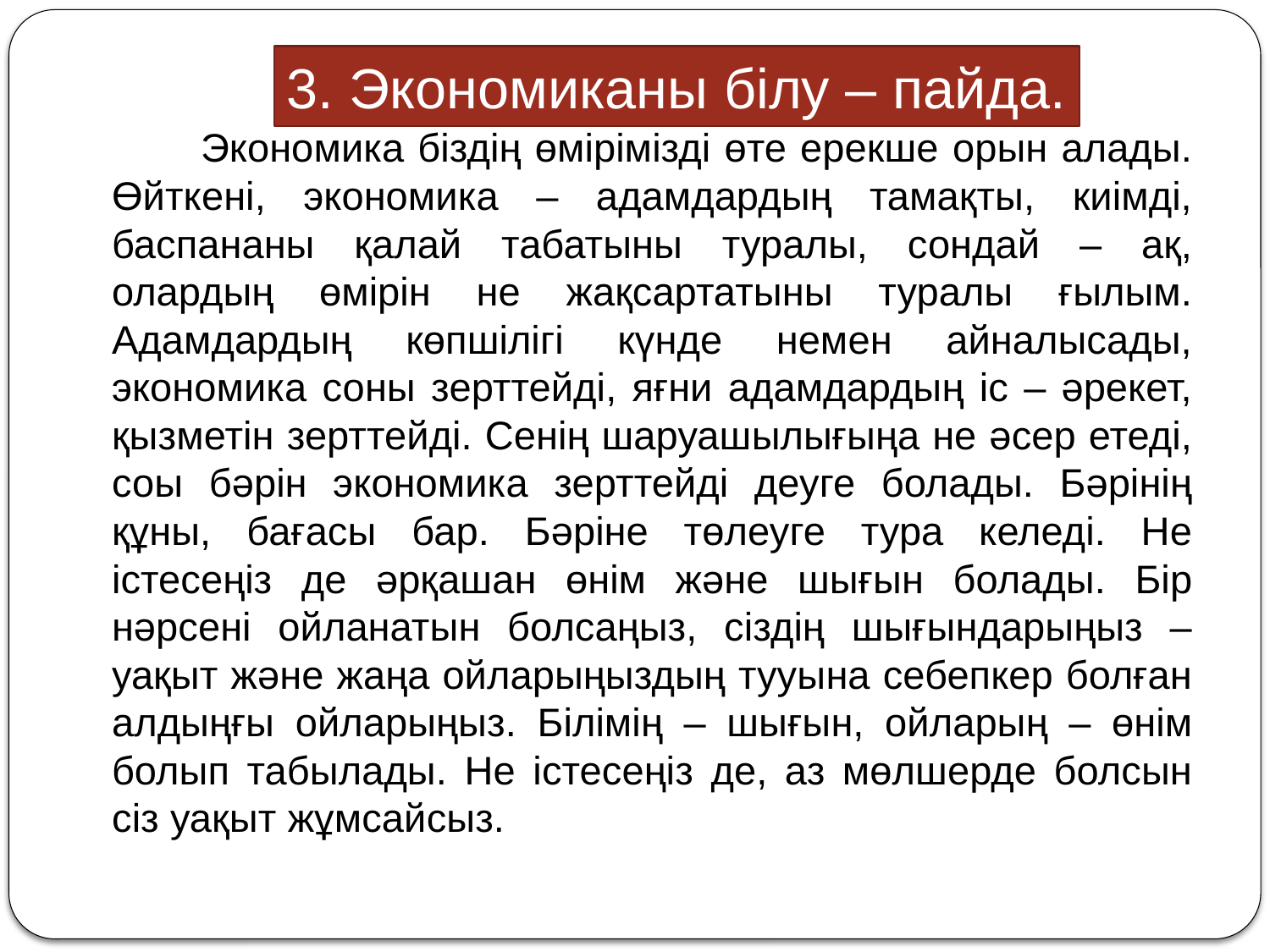

3. Экономиканы білу – пайда.
         Экономика біздің өмірімізді өте ерекше орын алады. Өйткені, экономика – адамдардың тамақты, киімді, баспананы қалай табатыны туралы, сондай – ақ, олардың өмірін не жақсартатыны туралы ғылым. Адамдардың көпшілігі күнде немен айналысады, экономика соны зерттейді, яғни адамдардың іс – әрекет, қызметін зерттейді. Сенің шаруашылығыңа не әсер етеді, соы бәрін экономика зерттейді деуге болады. Бәрінің құны, бағасы бар. Бәріне төлеуге тура келеді. Не істесеңіз де әрқашан өнім және шығын болады. Бір нәрсені ойланатын болсаңыз, сіздің шығындарыңыз – уақыт және жаңа ойларыңыздың тууына себепкер болған алдыңғы ойларыңыз. Білімің – шығын, ойларың – өнім болып табылады. Не істесеңіз де, аз мөлшерде болсын сіз уақыт жұмсайсыз.